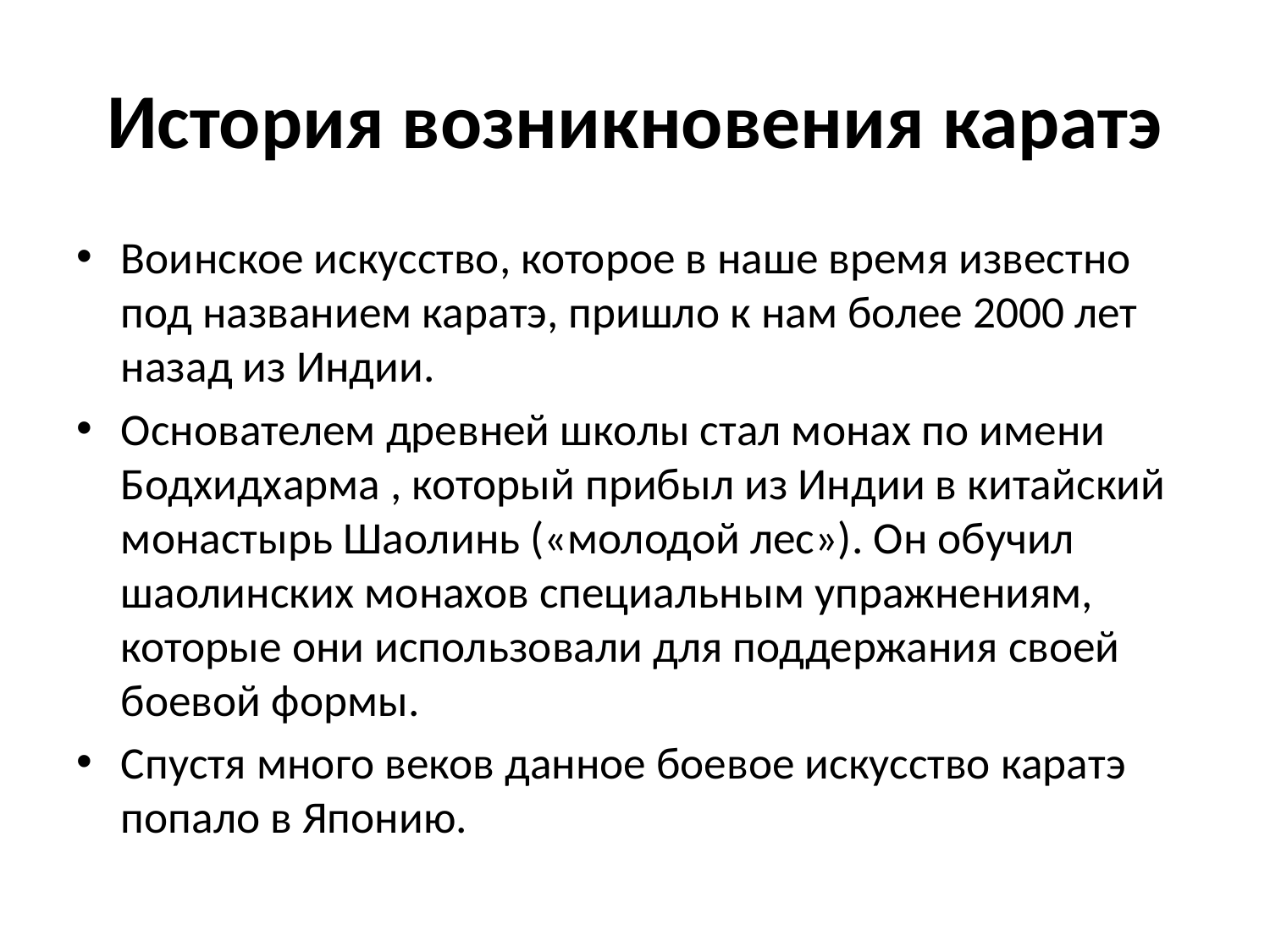

# История возникновения каратэ
Воинское искусство, которое в наше время известно под названием каратэ, пришло к нам более 2000 лет назад из Индии.
Основателем древней школы стал монах по имени Бодхидхарма , который прибыл из Индии в китайский монастырь Шаолинь («молодой лес»). Он обучил шаолинских монахов специальным упражнениям, которые они использовали для поддержания своей боевой формы.
Спустя много веков данное боевое искусство каратэ попало в Японию.